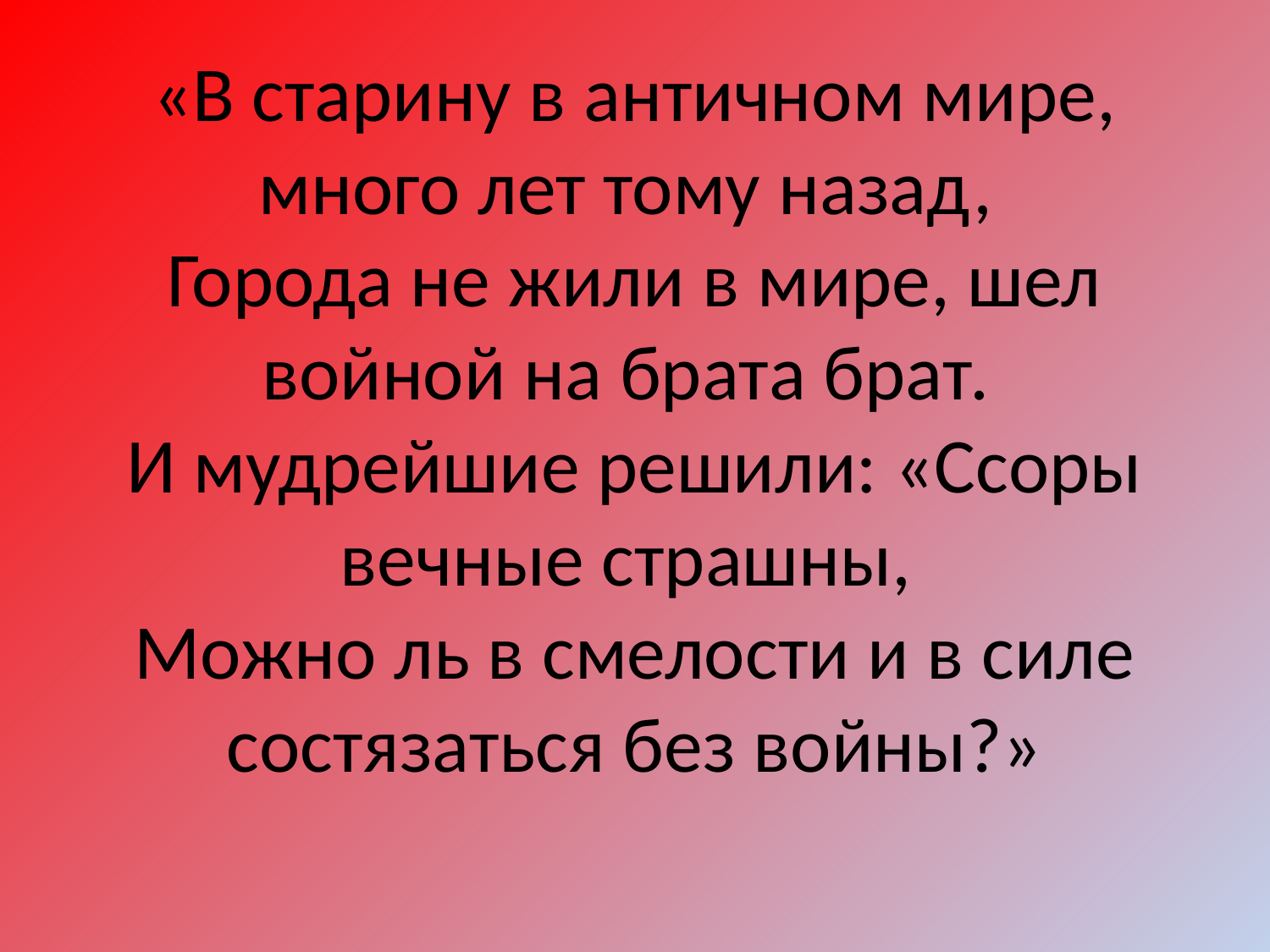

# «В старину в античном мире, много лет тому назад, Города не жили в мире, шел войной на брата брат. И мудрейшие решили: «Ссоры вечные страшны, Можно ль в смелости и в силе состязаться без войны?»